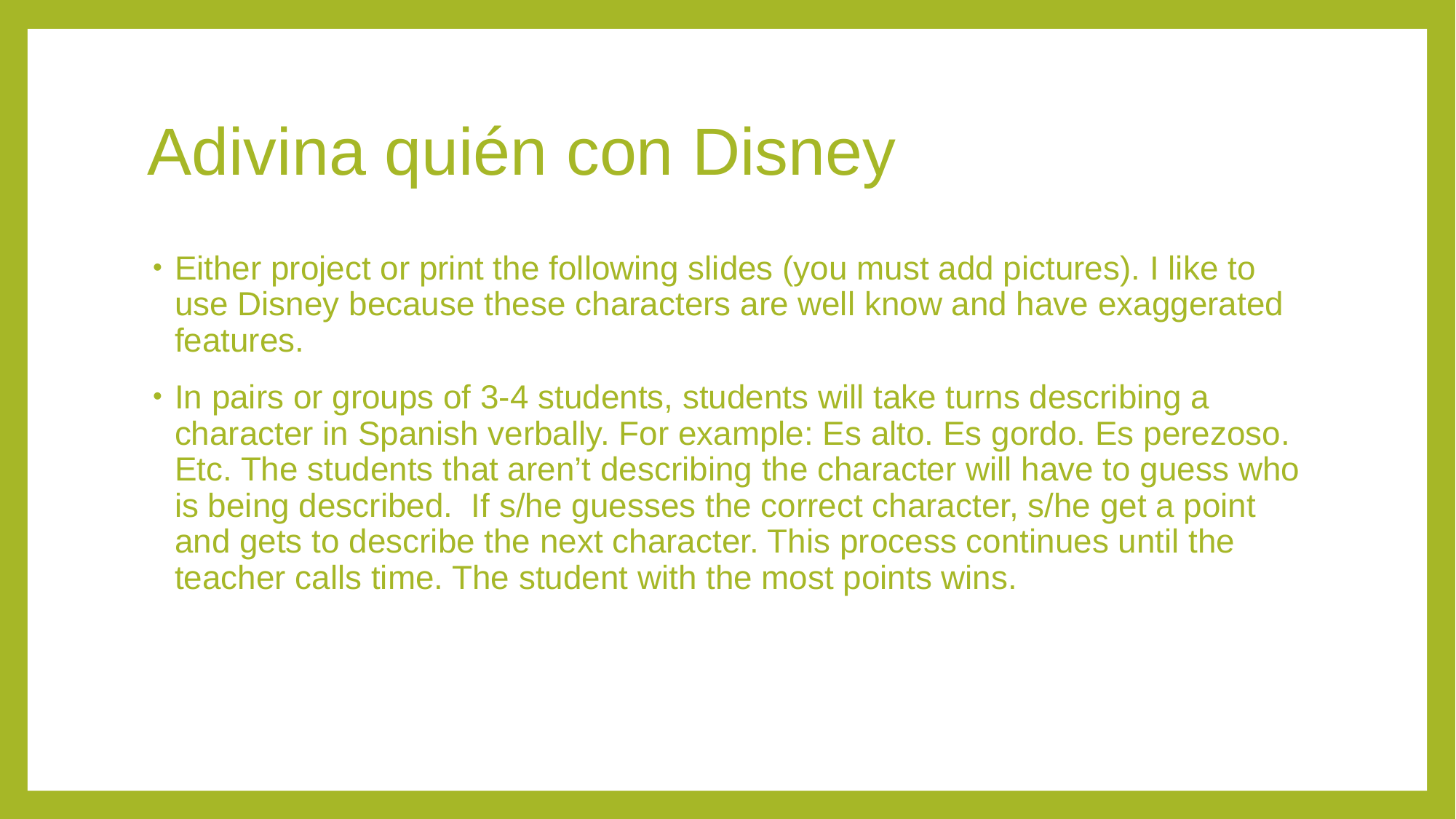

# Adivina quién con Disney
Either project or print the following slides (you must add pictures). I like to use Disney because these characters are well know and have exaggerated features.
In pairs or groups of 3-4 students, students will take turns describing a character in Spanish verbally. For example: Es alto. Es gordo. Es perezoso. Etc. The students that aren’t describing the character will have to guess who is being described.  If s/he guesses the correct character, s/he get a point and gets to describe the next character. This process continues until the teacher calls time. The student with the most points wins.